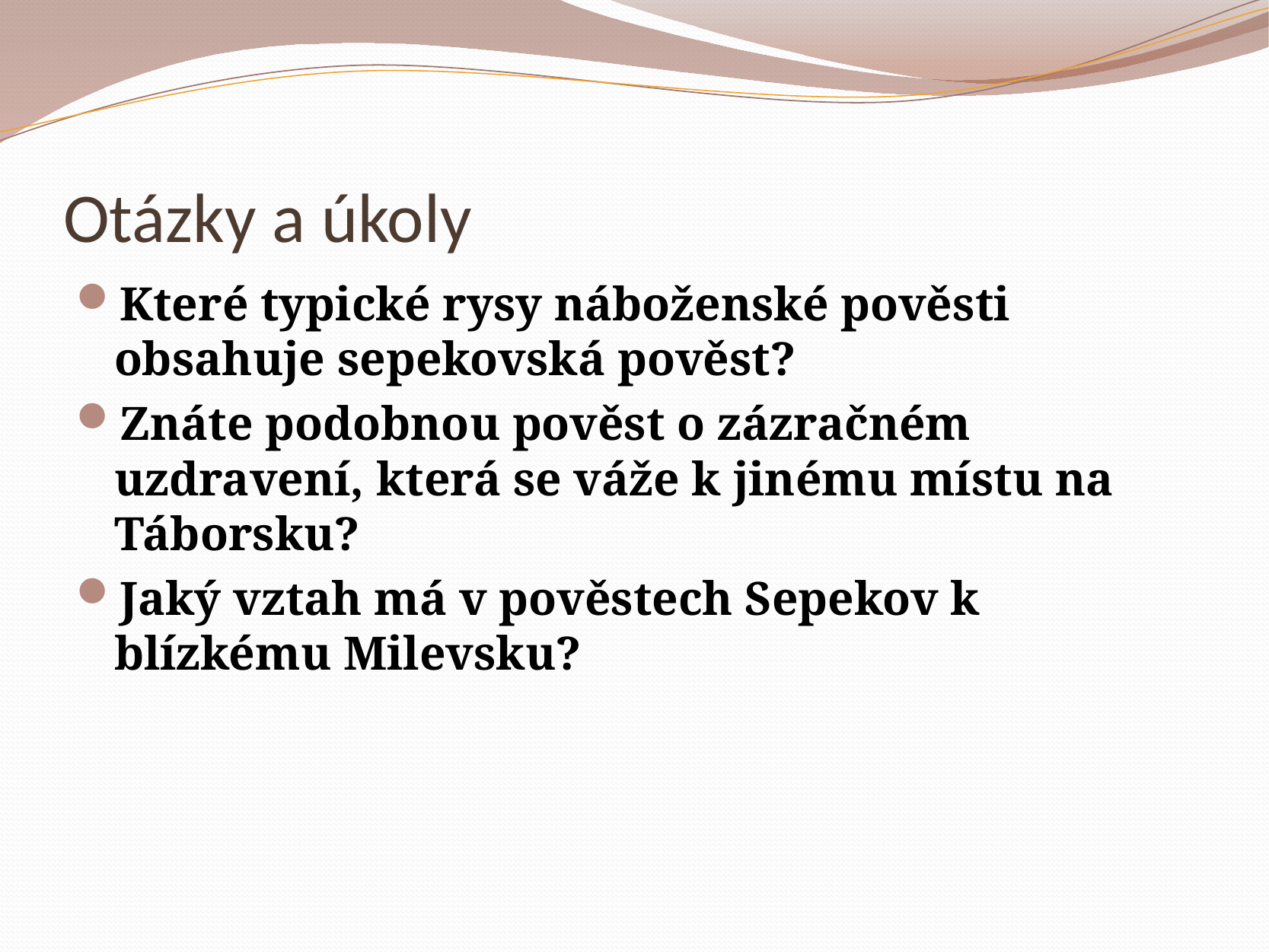

# Otázky a úkoly
Které typické rysy náboženské pověsti obsahuje sepekovská pověst?
Znáte podobnou pověst o zázračném uzdravení, která se váže k jinému místu na Táborsku?
Jaký vztah má v pověstech Sepekov k blízkému Milevsku?